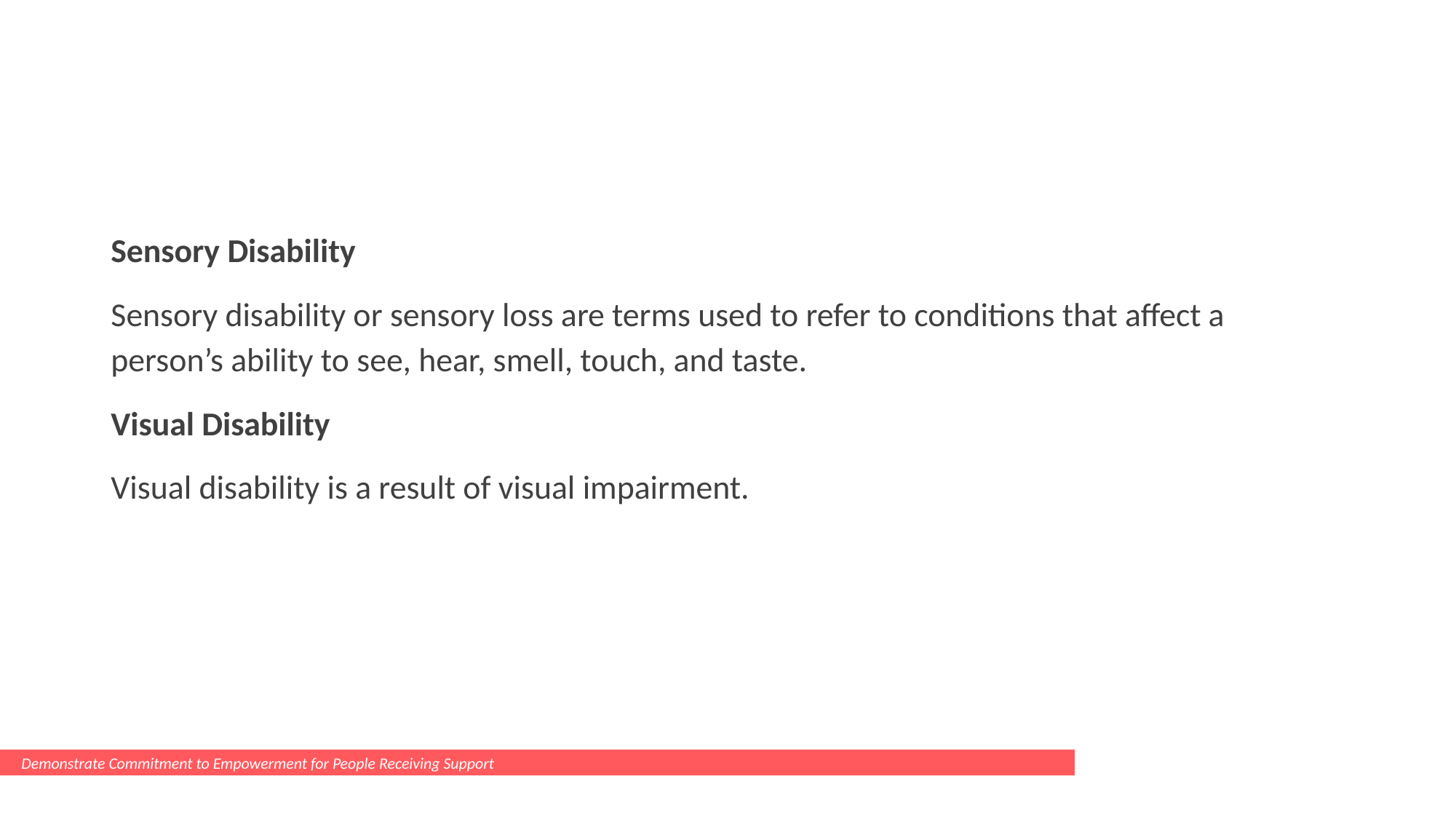

#
Sensory Disability
Sensory disability or sensory loss are terms used to refer to conditions that affect a person’s ability to see, hear, smell, touch, and taste.
Visual Disability
Visual disability is a result of visual impairment.
Demonstrate Commitment to Empowerment for People Receiving Support